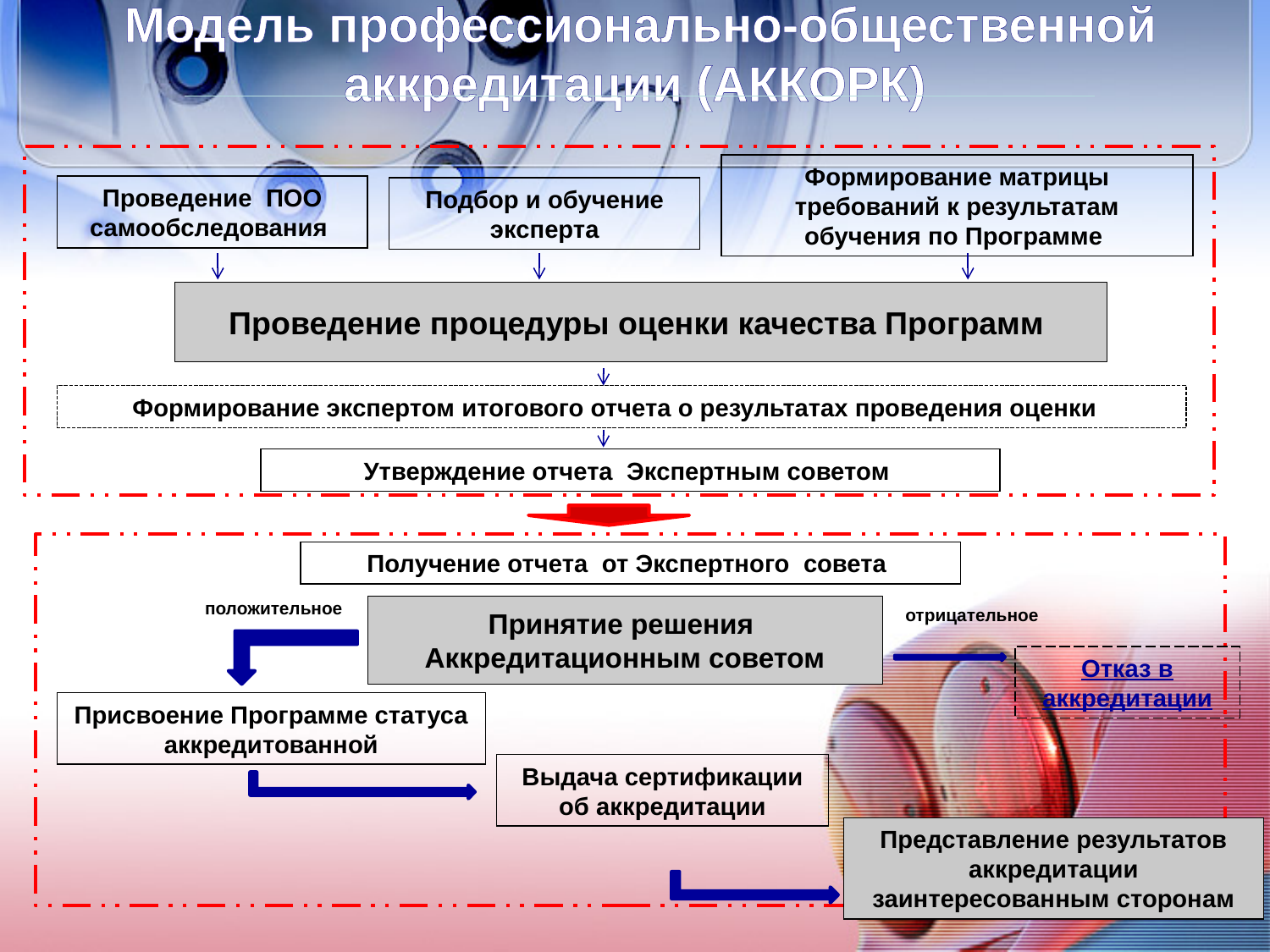

Модель профессионально-общественной аккредитации (АККОРК)

Формирование матрицы требований к результатам обучения по Программе
Проведение  ПОО самообследования
Подбор и обучение эксперта
Проведение процедуры оценки качества Программ
Формирование экспертом итогового отчета о результатах проведения оценки
Утверждение отчета  Экспертным советом

Получение отчета  от Экспертного  совета
положительное
Принятие решения
Аккредитационным советом
отрицательное

Отказ в аккредитации

Присвоение Программе статуса аккредитованной

Выдача сертификации об аккредитации
Представление результатов аккредитации заинтересованным сторонам